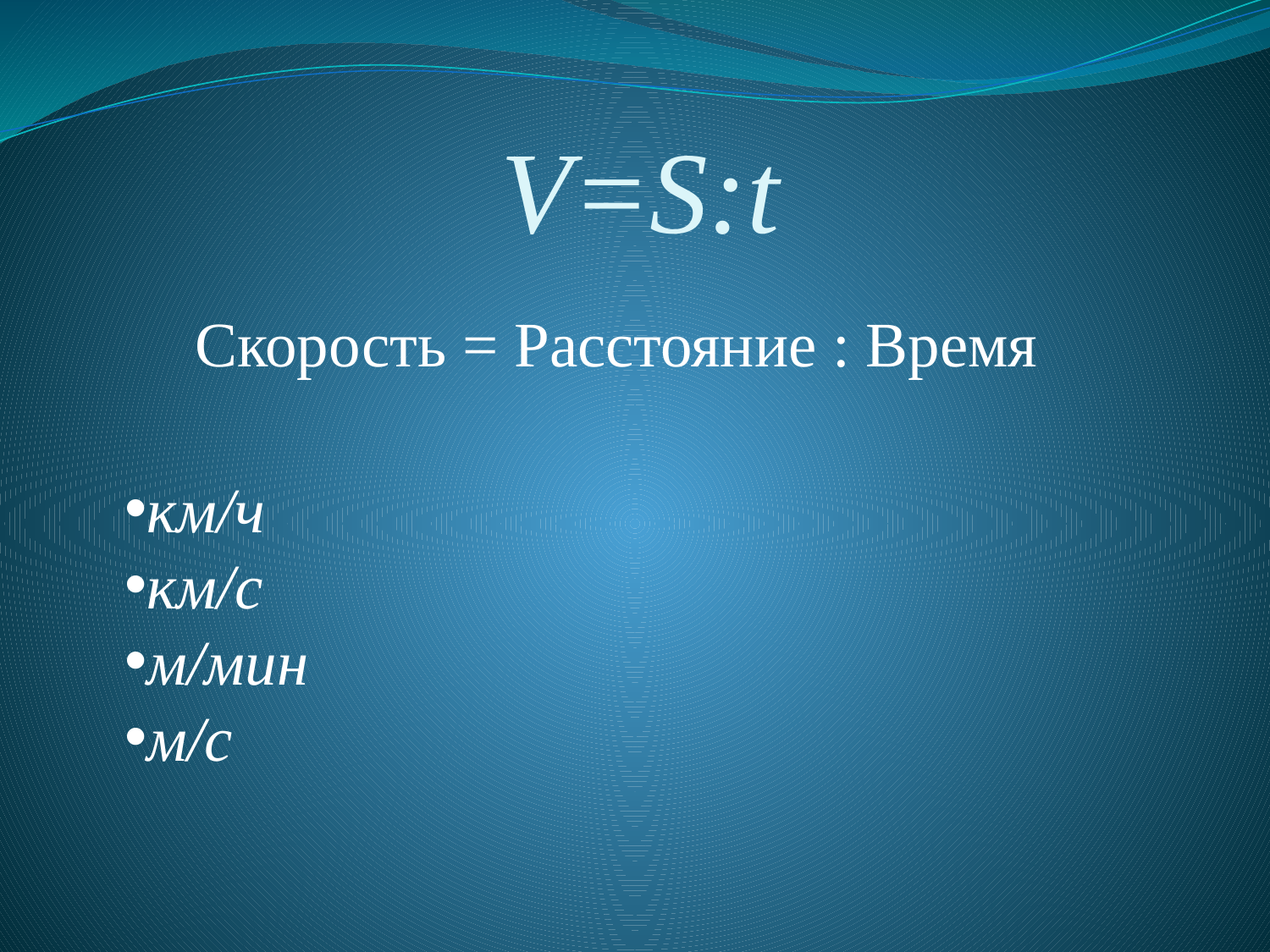

# V=S:t
Скорость = Расстояние : Время
км/ч
км/с
м/мин
м/с